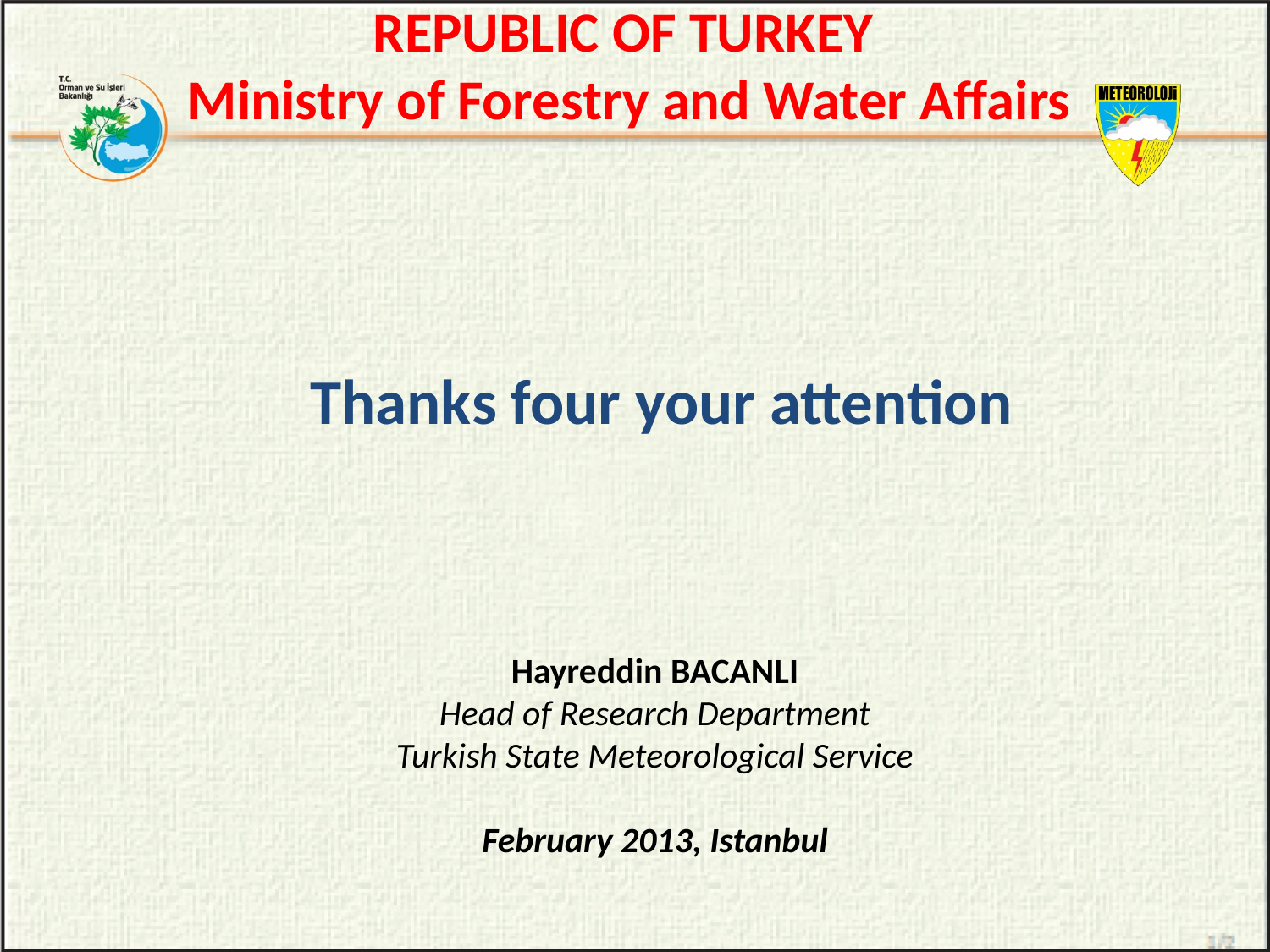

REPUBLIC OF TURKEY
Ministry of Forestry and Water Affairs
Thanks four your attention
Hayreddin BACANLI
Head of Research Department
Turkish State Meteorological Service

February 2013, Istanbul